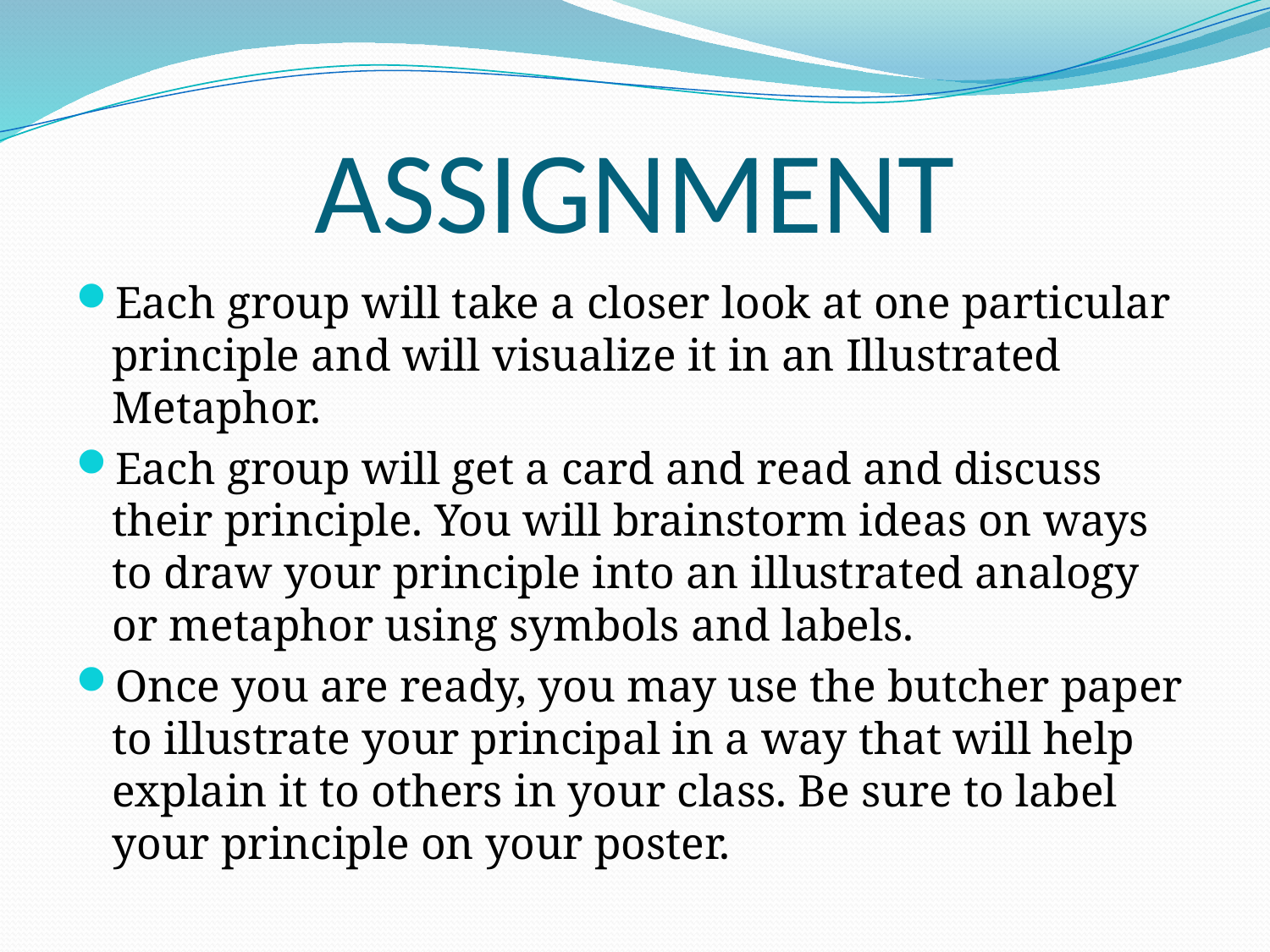

# ASSIGNMENT
Each group will take a closer look at one particular principle and will visualize it in an Illustrated Metaphor.
Each group will get a card and read and discuss their principle. You will brainstorm ideas on ways to draw your principle into an illustrated analogy or metaphor using symbols and labels.
Once you are ready, you may use the butcher paper to illustrate your principal in a way that will help explain it to others in your class. Be sure to label your principle on your poster.